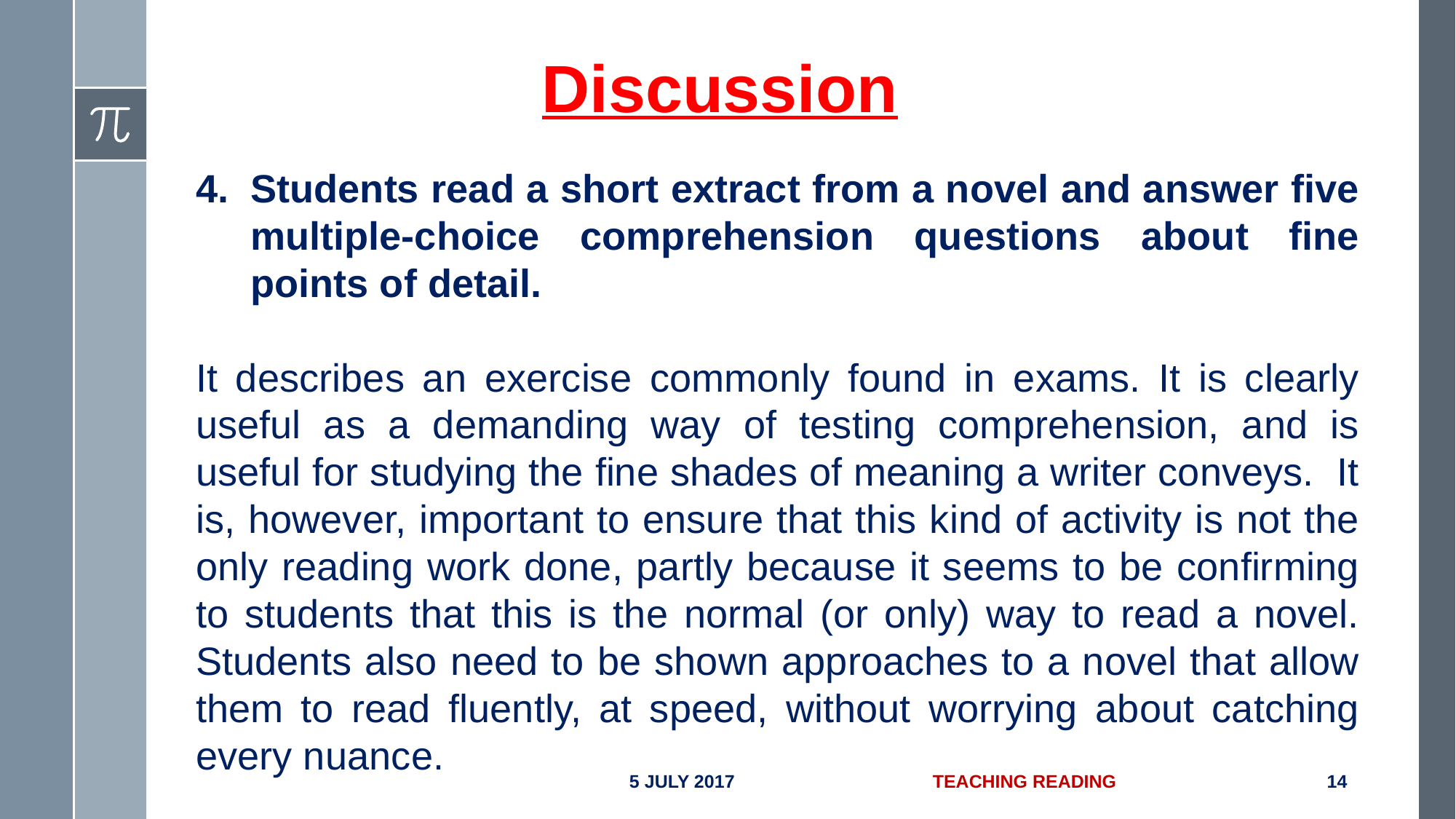

# Discussion
Students read a short extract from a novel and answer five multiple-choice comprehension questions about fine points of detail.

It describes an exercise commonly found in exams. It is clearly useful as a demanding way of testing comprehension, and is useful for studying the fine shades of meaning a writer conveys.  It is, however, important to ensure that this kind of activity is not the only reading work done, partly because it seems to be confirming to students that this is the normal (or only) way to read a novel. Students also need to be shown approaches to a novel that allow them to read fluently, at speed, without worrying about catching every nuance.
5 July 2017
Teaching Reading
14